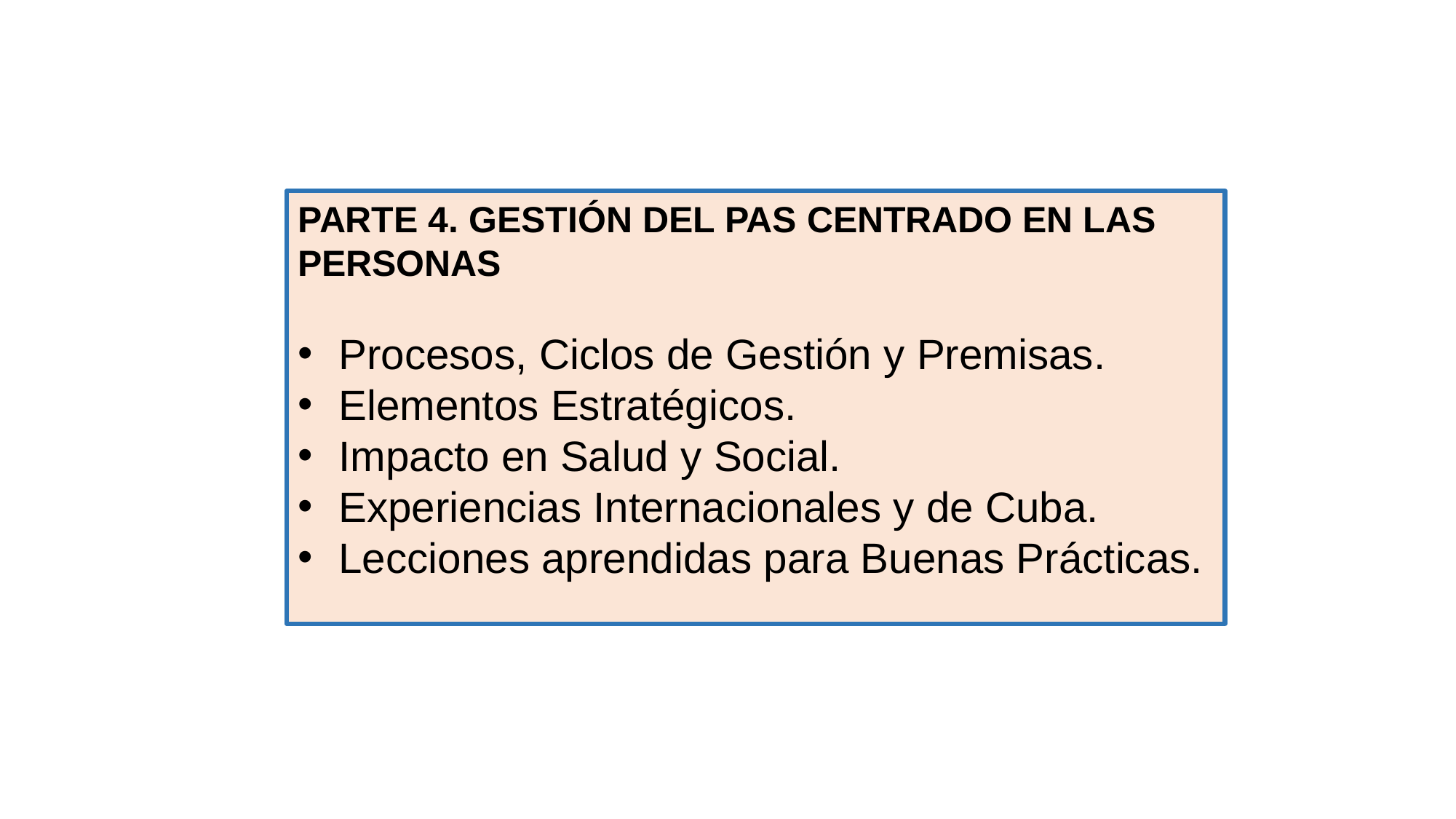

PARTE 4. GESTIÓN DEL PAS CENTRADO EN LAS PERSONAS

Procesos, Ciclos de Gestión y Premisas.
Elementos Estratégicos.
Impacto en Salud y Social.
Experiencias Internacionales y de Cuba.
Lecciones aprendidas para Buenas Prácticas.